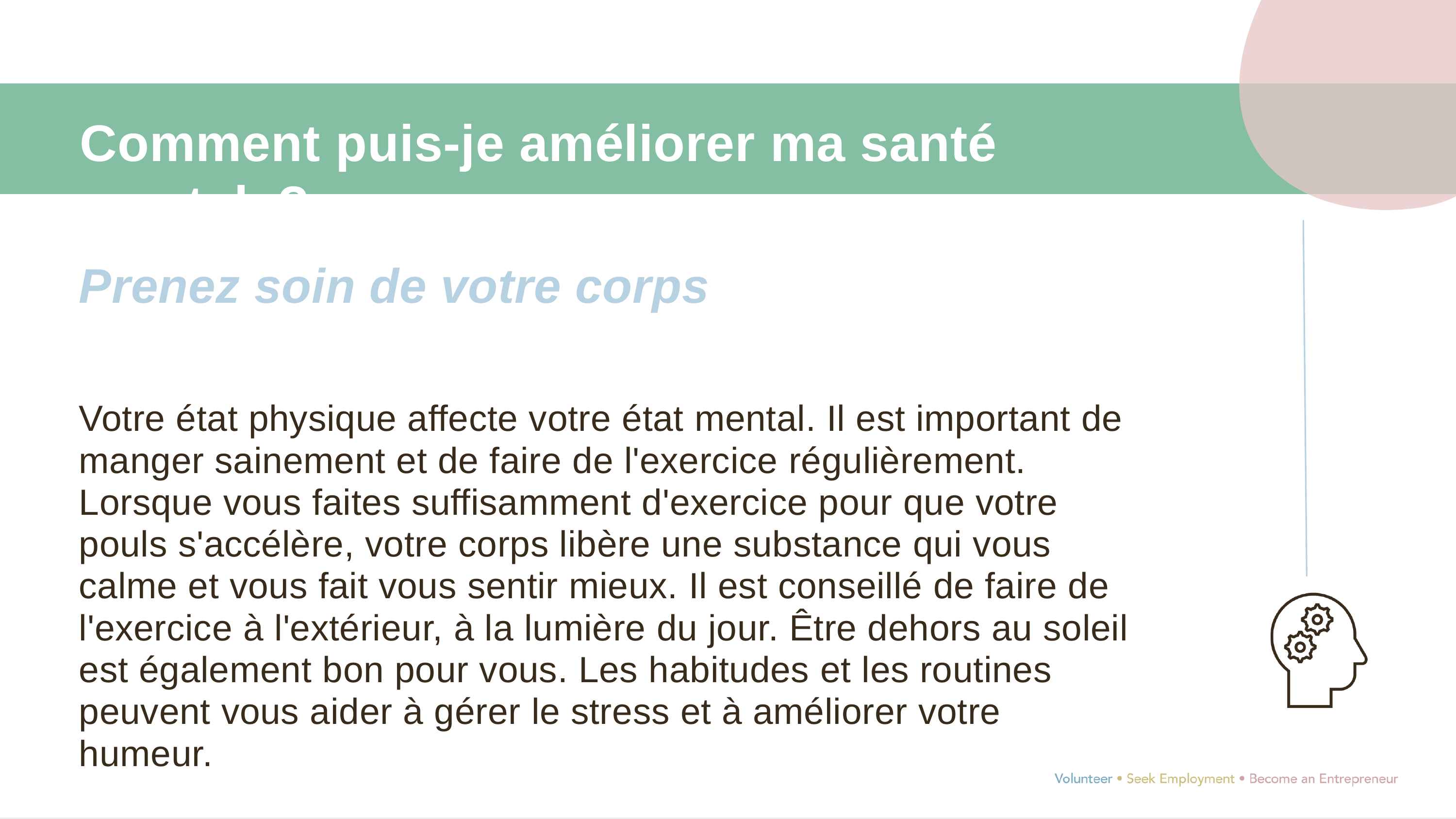

Comment puis-je améliorer ma santé mentale?

Prenez soin de votre corps

Votre état physique affecte votre état mental. Il est important de manger sainement et de faire de l'exercice régulièrement. Lorsque vous faites suffisamment d'exercice pour que votre pouls s'accélère, votre corps libère une substance qui vous calme et vous fait vous sentir mieux. Il est conseillé de faire de l'exercice à l'extérieur, à la lumière du jour. Être dehors au soleil est également bon pour vous. Les habitudes et les routines peuvent vous aider à gérer le stress et à améliorer votre humeur.